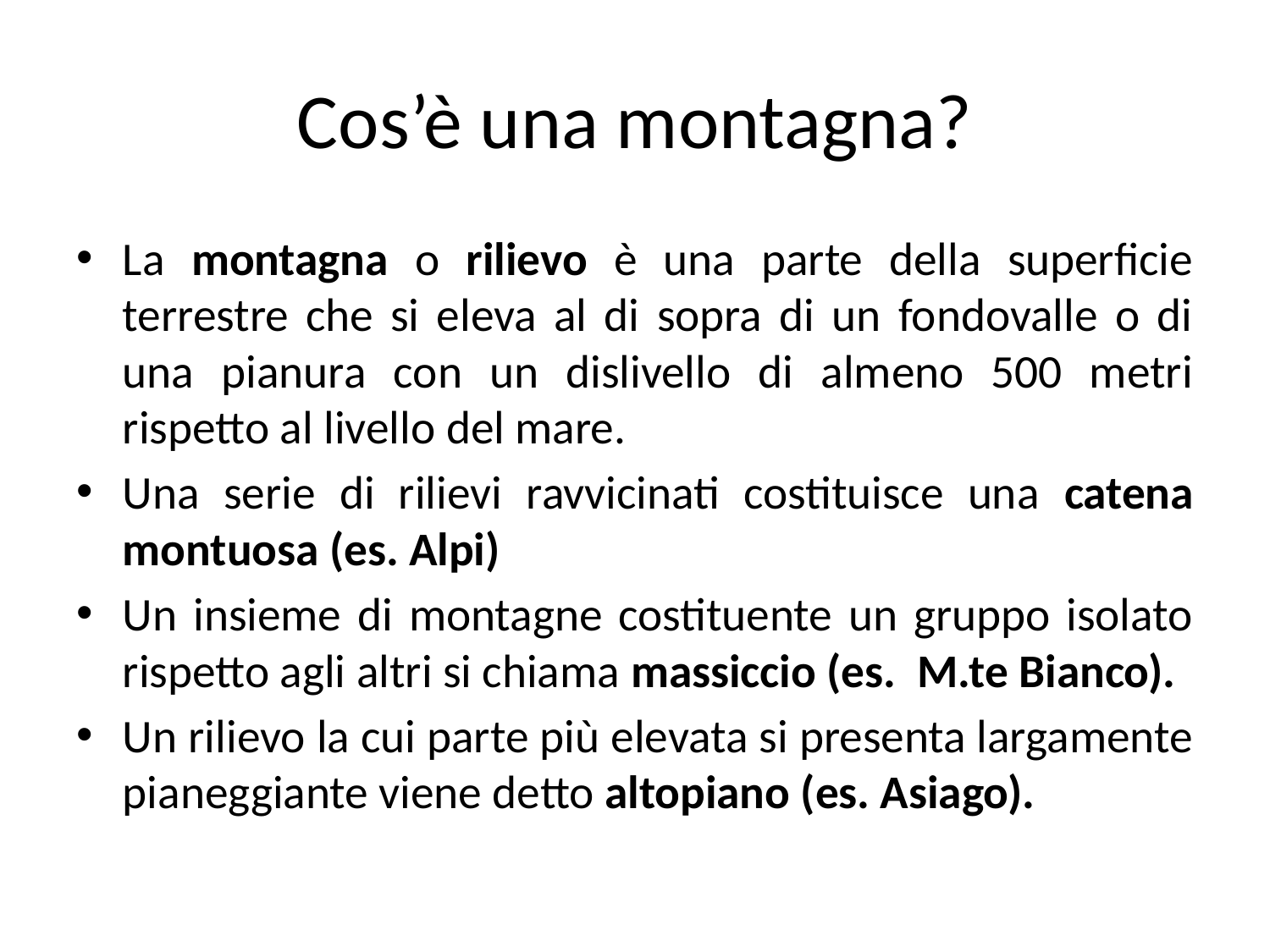

# Cos’è una montagna?
La montagna o rilievo è una parte della superficie terrestre che si eleva al di sopra di un fondovalle o di una pianura con un dislivello di almeno 500 metri rispetto al livello del mare.
Una serie di rilievi ravvicinati costituisce una catena montuosa (es. Alpi)
Un insieme di montagne costituente un gruppo isolato rispetto agli altri si chiama massiccio (es.  M.te Bianco).
Un rilievo la cui parte più elevata si presenta largamente pianeggiante viene detto altopiano (es. Asiago).